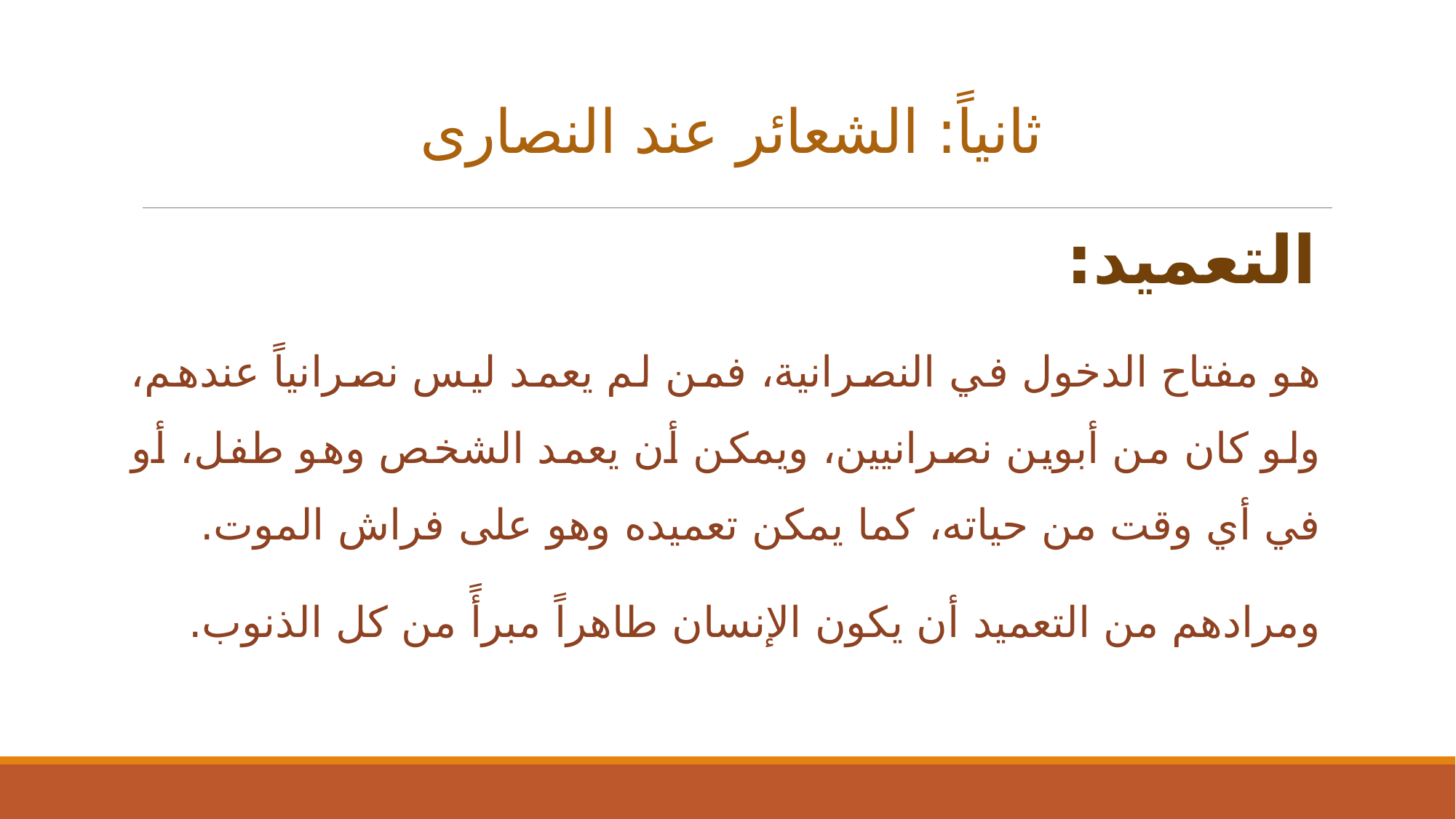

ثانياً: الشعائر عند النصارى
التعميد:
هو مفتاح الدخول في النصرانية، فمن لم يعمد ليس نصرانياً عندهم، ولو كان من أبوين نصرانيين، ويمكن أن يعمد الشخص وهو طفل، أو في أي وقت من حياته، كما يمكن تعميده وهو على فراش الموت.
ومرادهم من التعميد أن يكون الإنسان طاهراً مبرأً من كل الذنوب.